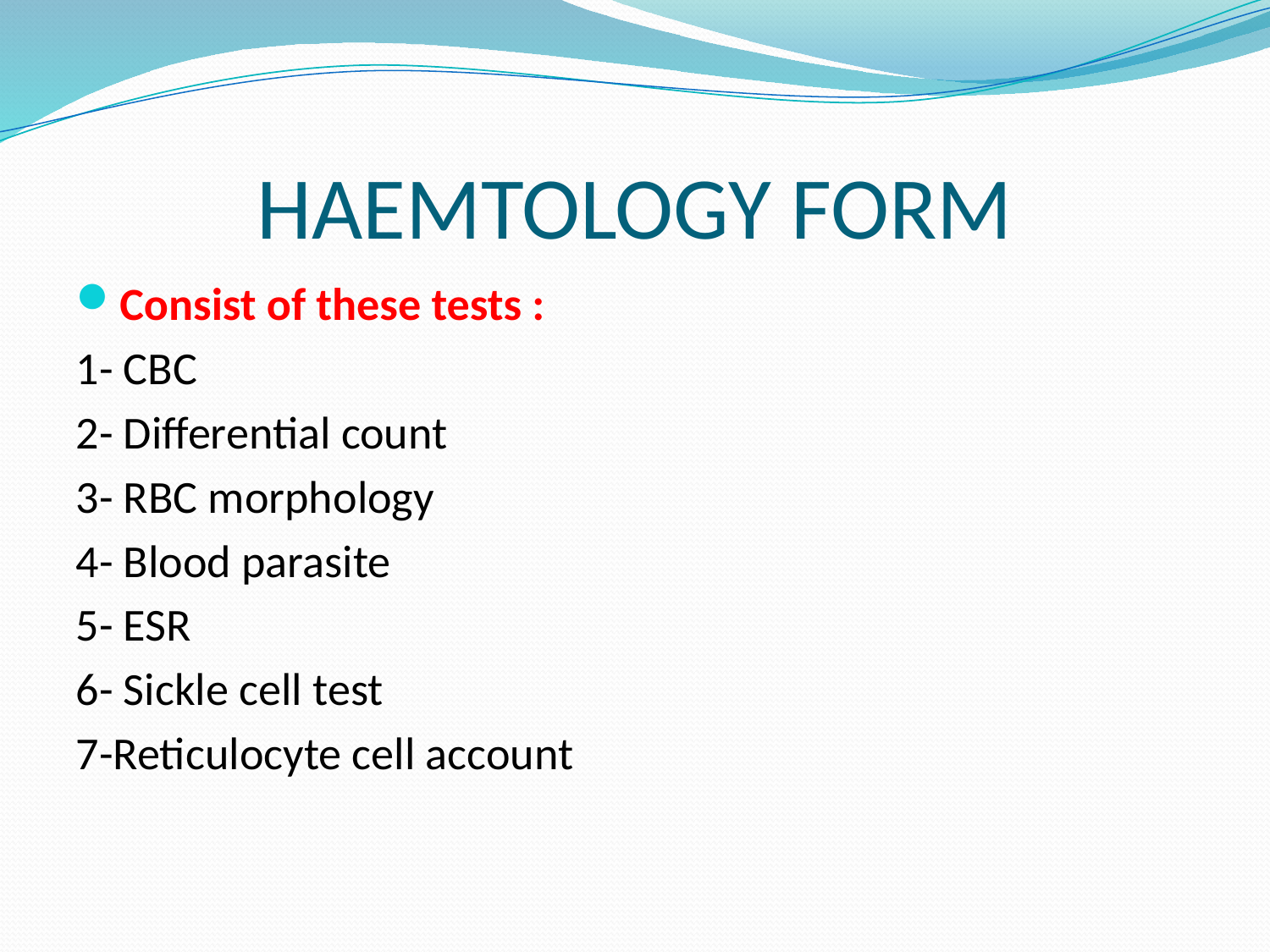

# HAEMTOLOGY FORM
Consist of these tests :
1- CBC
2- Differential count
3- RBC morphology
4- Blood parasite
5- ESR
6- Sickle cell test
7-Reticulocyte cell account